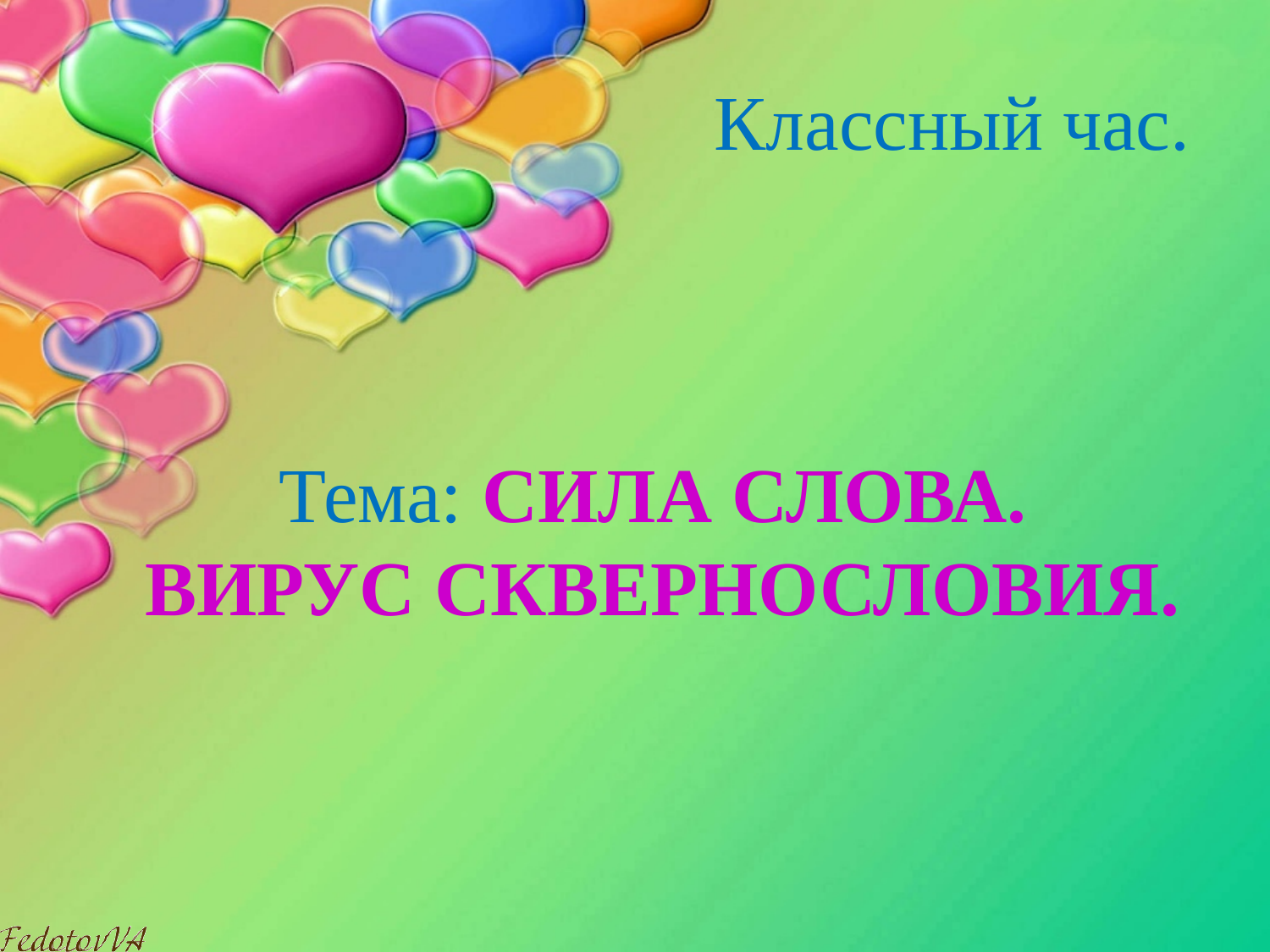

# Классный час. Тема: СИЛА СЛОВА. ВИРУС СКВЕРНОСЛОВИЯ.